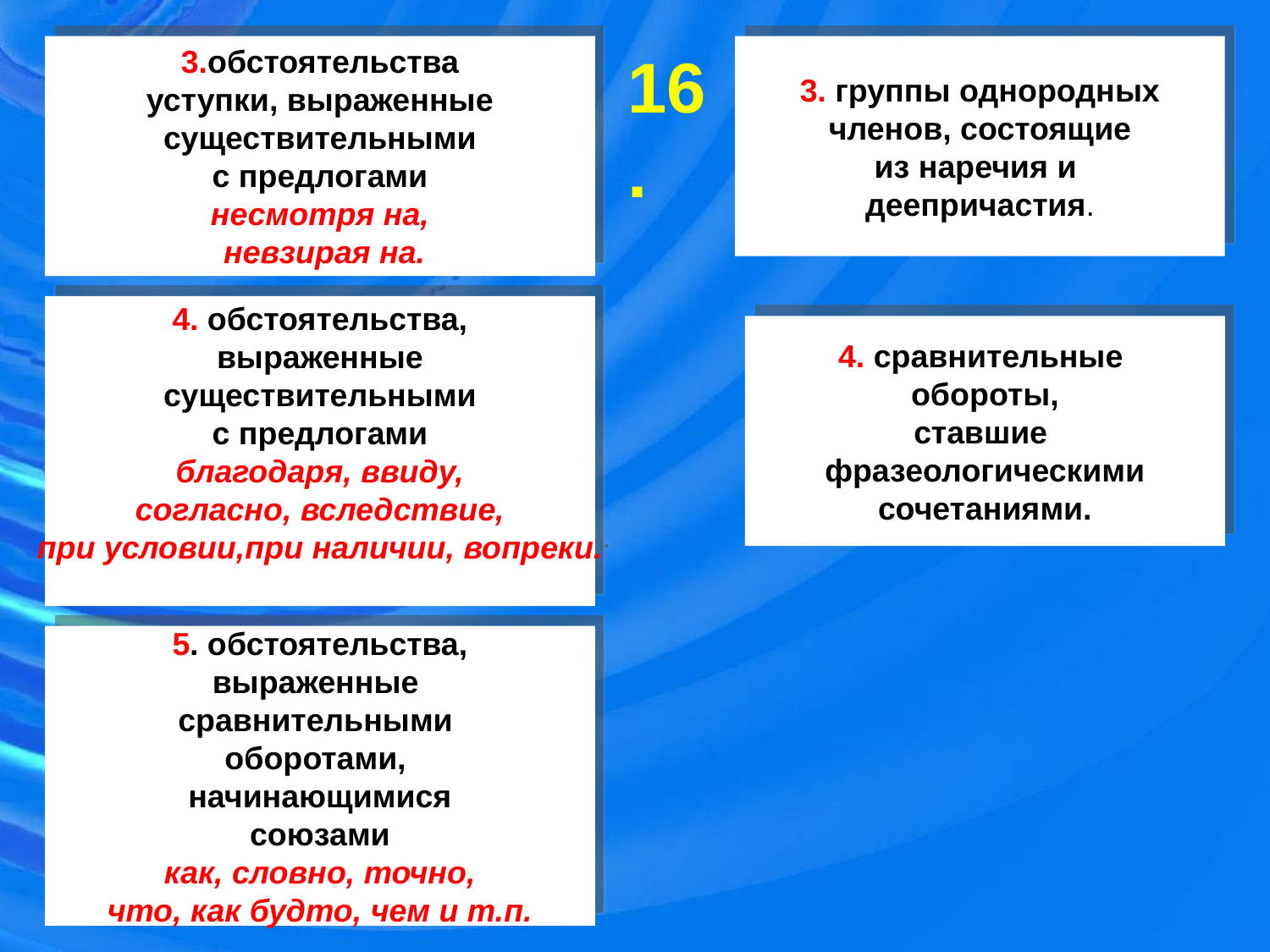

3.обстоятельства
уступки, выраженные
существительными
с предлогами
несмотря на,
 невзирая на.
16.
3. группы однородных
членов, состоящие
из наречия и
деепричастия.
4. обстоятельства,
выраженные
существительными
с предлогами
благодаря, ввиду,
согласно, вследствие,
при условии,при наличии, вопреки.

4. сравнительные
обороты,
ставшие
фразеологическими
сочетаниями.
5. обстоятельства,
выраженные
сравнительными
оборотами,
начинающимися
союзами
как, словно, точно,
что, как будто, чем и т.п.